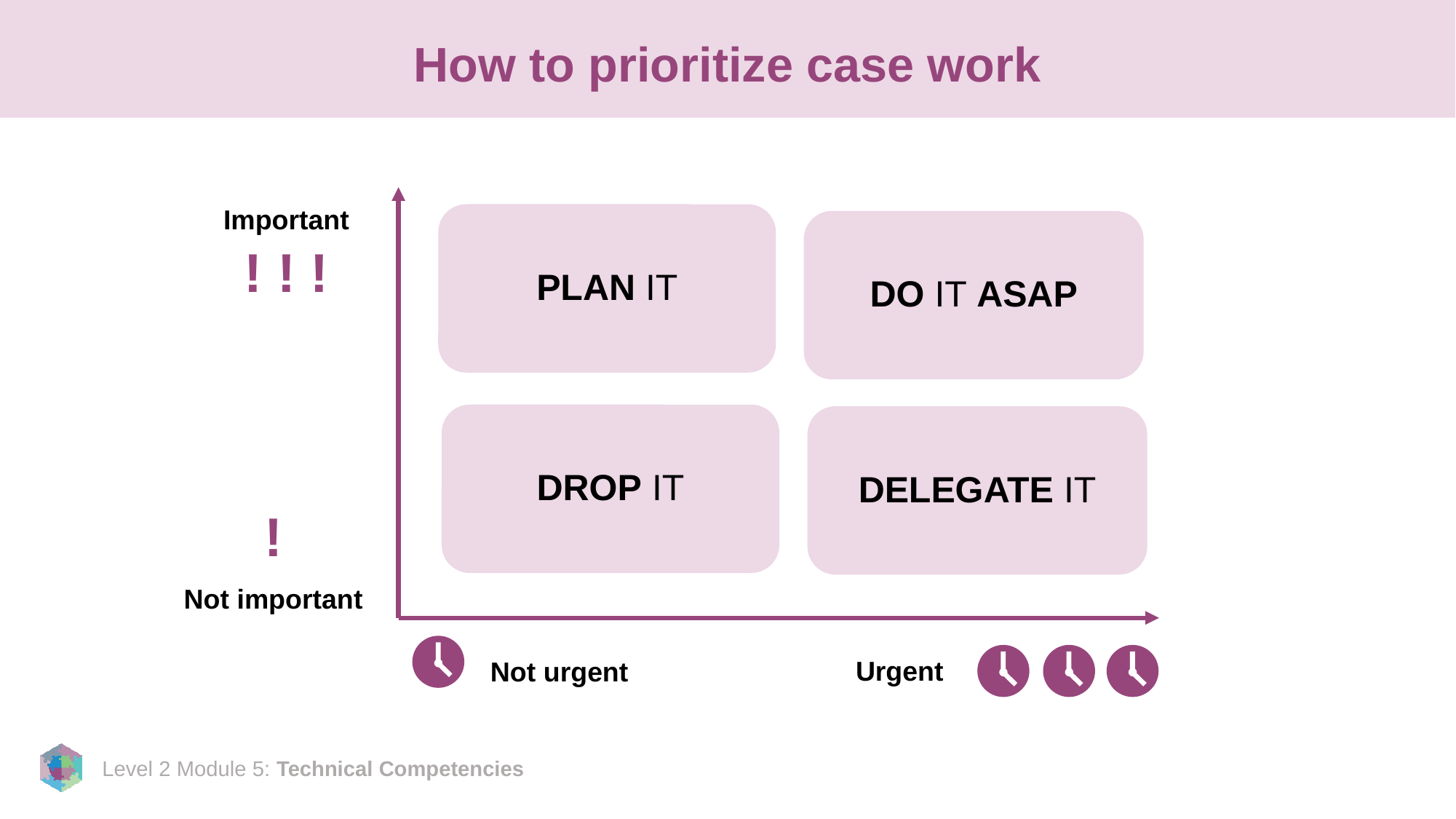

# How to prioritize case work
Important

PLAN IT

DO IT ASAP
! ! !

DROP IT

DELEGATE IT
!
Not important

Urgent
Not urgent